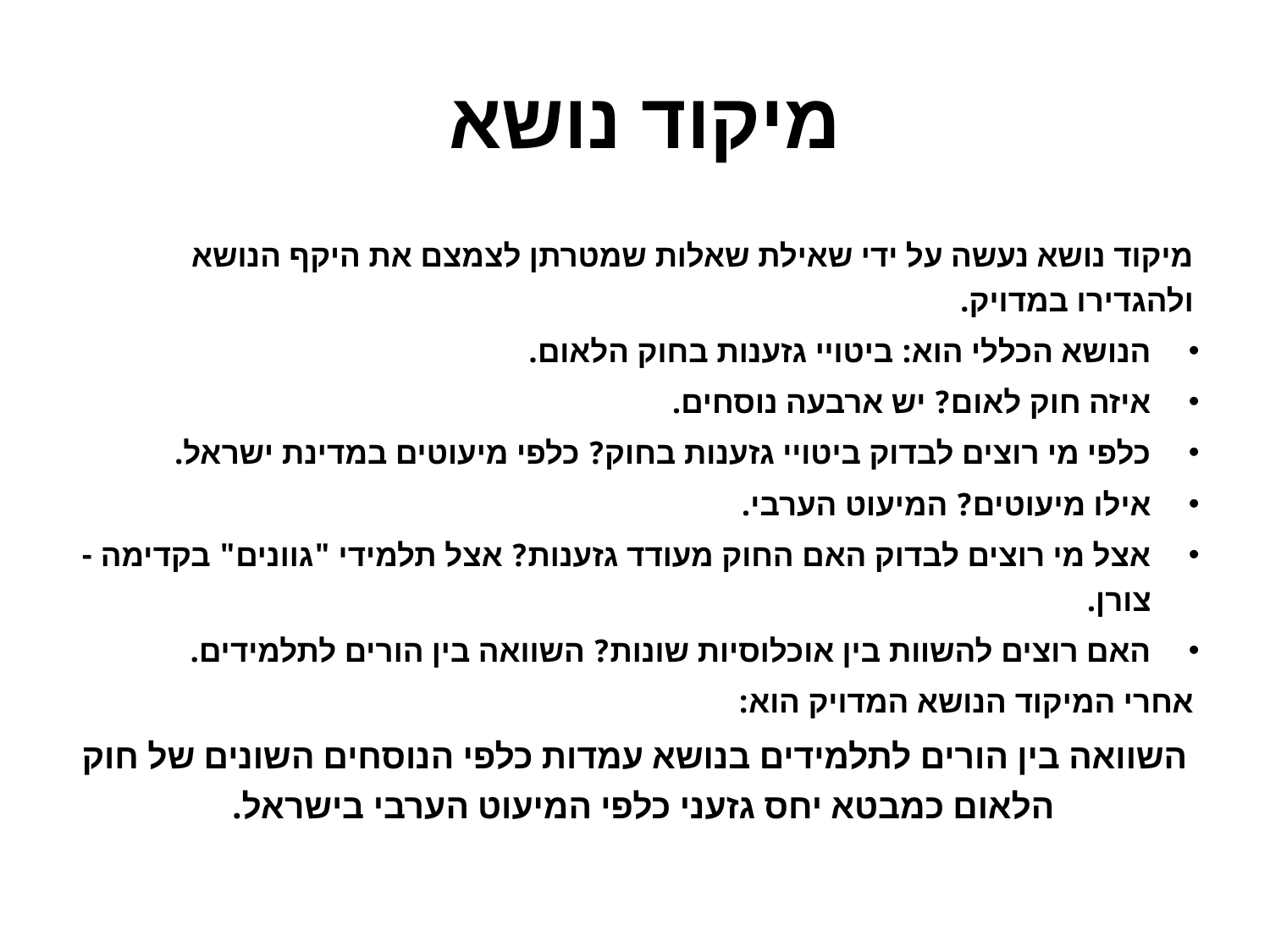

# מיקוד נושא
מיקוד נושא נעשה על ידי שאילת שאלות שמטרתן לצמצם את היקף הנושא ולהגדירו במדויק.
הנושא הכללי הוא: ביטויי גזענות בחוק הלאום.
איזה חוק לאום? יש ארבעה נוסחים.
כלפי מי רוצים לבדוק ביטויי גזענות בחוק? כלפי מיעוטים במדינת ישראל.
אילו מיעוטים? המיעוט הערבי.
אצל מי רוצים לבדוק האם החוק מעודד גזענות? אצל תלמידי "גוונים" בקדימה - צורן.
האם רוצים להשוות בין אוכלוסיות שונות? השוואה בין הורים לתלמידים.
אחרי המיקוד הנושא המדויק הוא:
השוואה בין הורים לתלמידים בנושא עמדות כלפי הנוסחים השונים של חוק הלאום כמבטא יחס גזעני כלפי המיעוט הערבי בישראל.